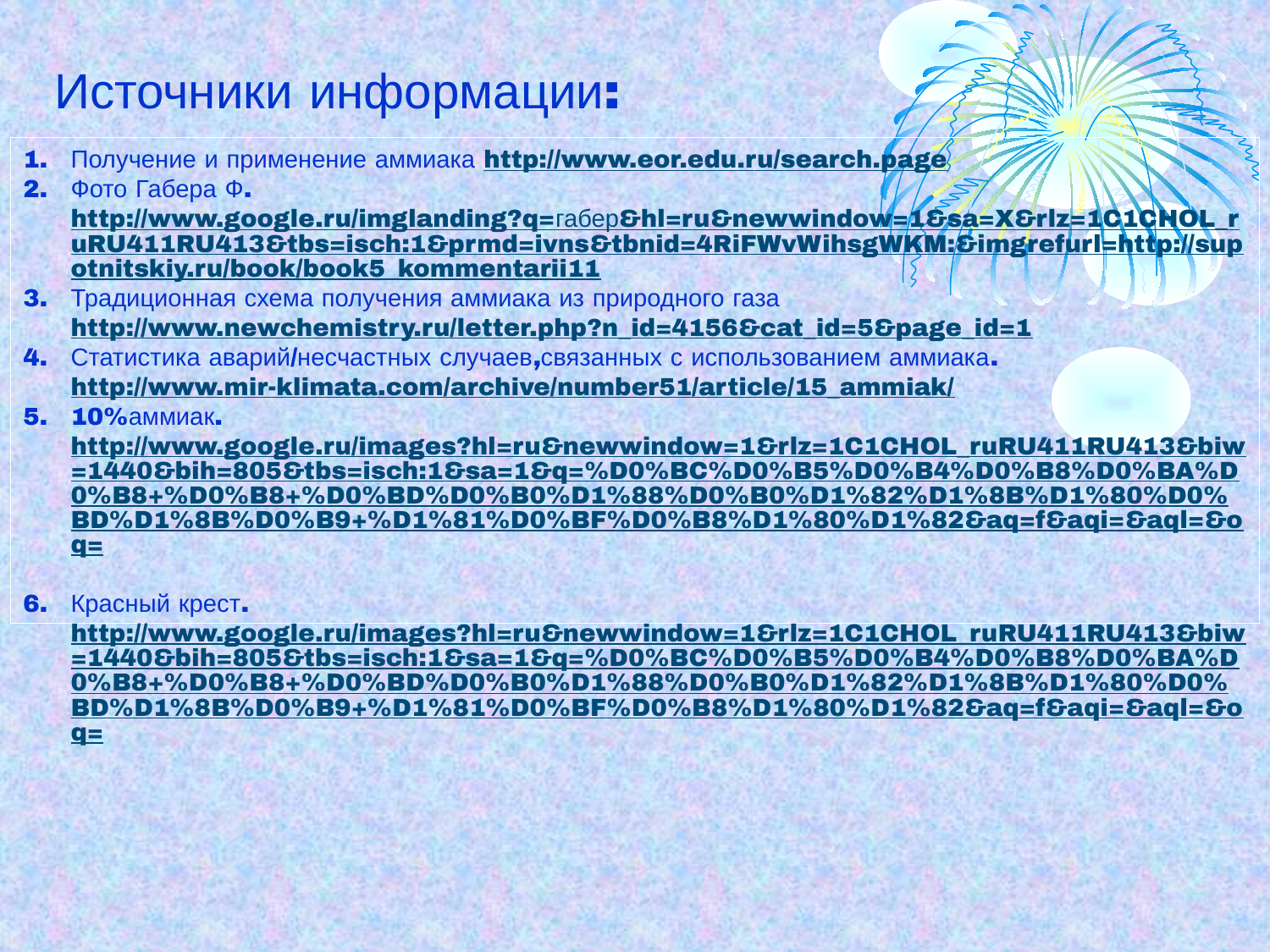

Источники информации:
Получение и применение аммиака http://www.eor.edu.ru/search.page
Фото Габера Ф. http://www.google.ru/imglanding?q=габер&hl=ru&newwindow=1&sa=X&rlz=1C1CHOL_ruRU411RU413&tbs=isch:1&prmd=ivns&tbnid=4RiFWvWihsgWKM:&imgrefurl=http://supotnitskiy.ru/book/book5_kommentarii11
Традиционная схема получения аммиака из природного газа http://www.newchemistry.ru/letter.php?n_id=4156&cat_id=5&page_id=1
Статистика аварий/несчастных случаев,связанных с использованием аммиака. http://www.mir-klimata.com/archive/number51/article/15_ammiak/
10%аммиак.http://www.google.ru/images?hl=ru&newwindow=1&rlz=1C1CHOL_ruRU411RU413&biw=1440&bih=805&tbs=isch:1&sa=1&q=%D0%BC%D0%B5%D0%B4%D0%B8%D0%BA%D0%B8+%D0%B8+%D0%BD%D0%B0%D1%88%D0%B0%D1%82%D1%8B%D1%80%D0%BD%D1%8B%D0%B9+%D1%81%D0%BF%D0%B8%D1%80%D1%82&aq=f&aqi=&aql=&oq=
Красный крест. http://www.google.ru/images?hl=ru&newwindow=1&rlz=1C1CHOL_ruRU411RU413&biw=1440&bih=805&tbs=isch:1&sa=1&q=%D0%BC%D0%B5%D0%B4%D0%B8%D0%BA%D0%B8+%D0%B8+%D0%BD%D0%B0%D1%88%D0%B0%D1%82%D1%8B%D1%80%D0%BD%D1%8B%D0%B9+%D1%81%D0%BF%D0%B8%D1%80%D1%82&aq=f&aqi=&aql=&oq=